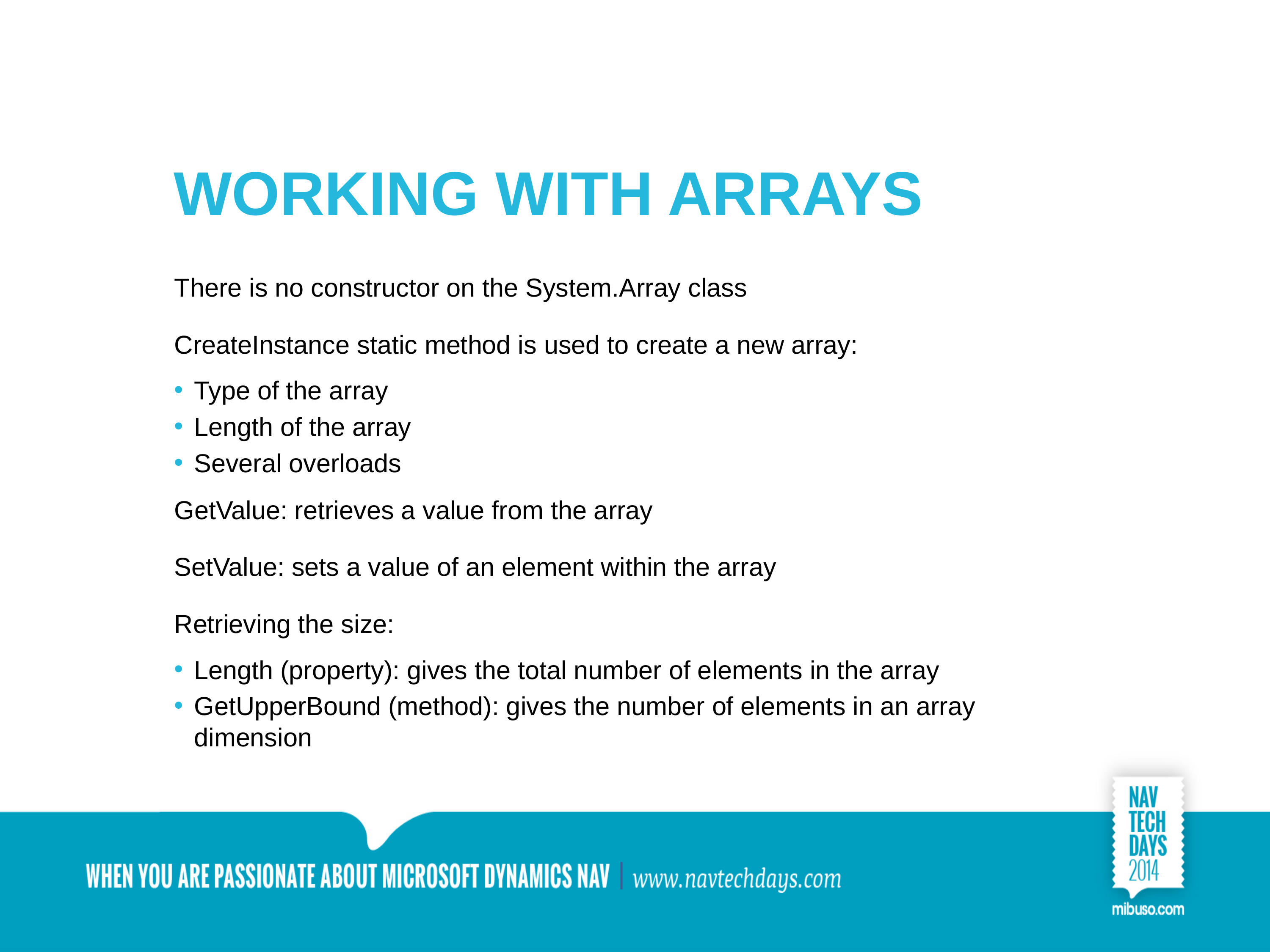

# Working with Arrays
There is no constructor on the System.Array class
CreateInstance static method is used to create a new array:
Type of the array
Length of the array
Several overloads
GetValue: retrieves a value from the array
SetValue: sets a value of an element within the array
Retrieving the size:
Length (property): gives the total number of elements in the array
GetUpperBound (method): gives the number of elements in an array dimension